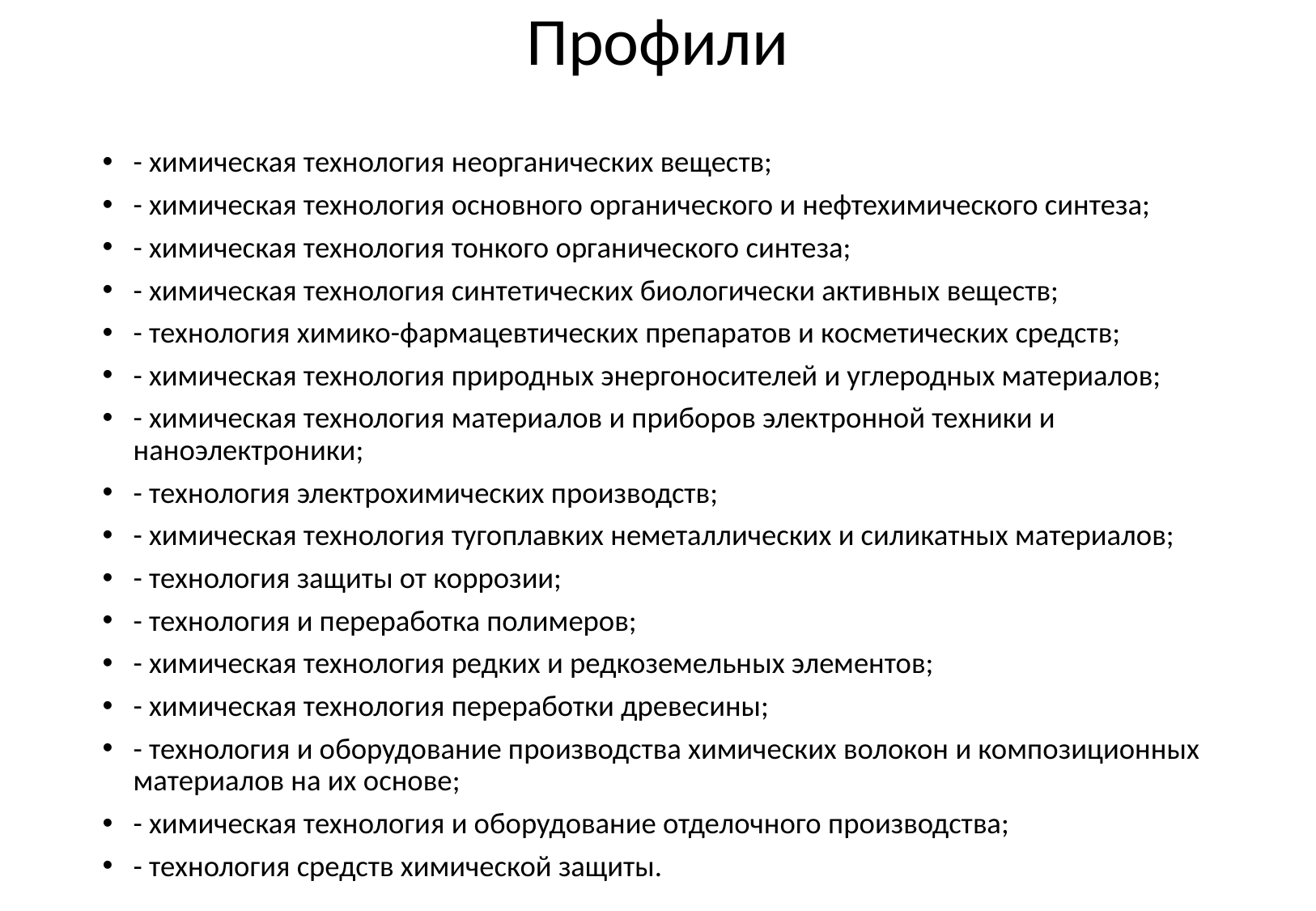

# Профили

- химическая технология неорганических веществ;
- химическая технология основного органического и нефтехимического синтеза;
- химическая технология тонкого органического синтеза;
- химическая технология синтетических биологически активных веществ;
- технология химико-фармацевтических препаратов и косметических средств;
- химическая технология природных энергоносителей и углеродных материалов;
- химическая технология материалов и приборов электронной техники и наноэлектроники;
- технология электрохимических производств;
- химическая технология тугоплавких неметаллических и силикатных материалов;
- технология защиты от коррозии;
- технология и переработка полимеров;
- химическая технология редких и редкоземельных элементов;
- химическая технология переработки древесины;
- технология и оборудование производства химических волокон и композиционных материалов на их основе;
- химическая технология и оборудование отделочного производства;
- технология средств химической защиты.